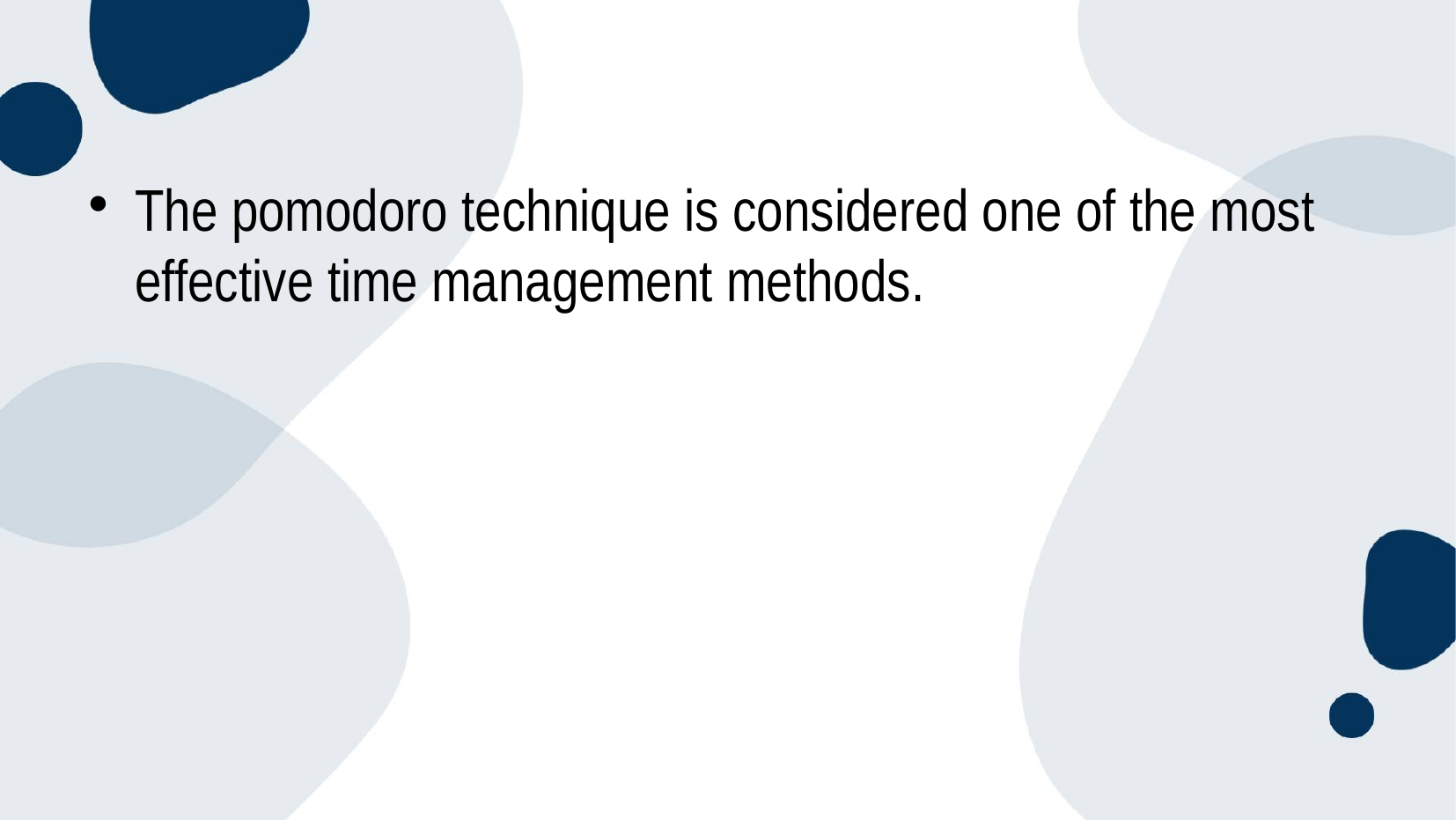

The pomodoro technique is considered one of the most effective time management methods.